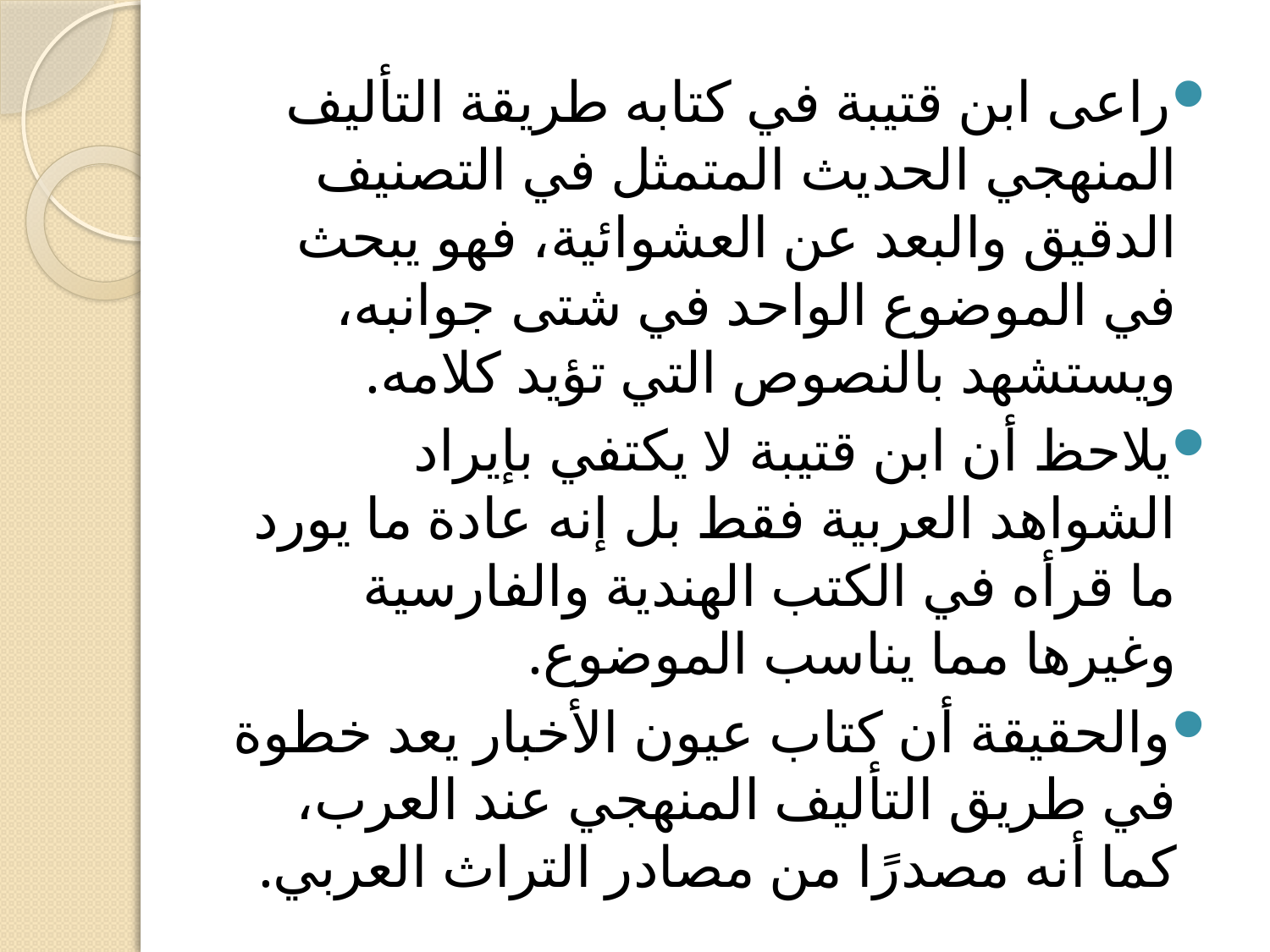

راعى ابن قتيبة في كتابه طريقة التأليف المنهجي الحديث المتمثل في التصنيف الدقيق والبعد عن العشوائية، فهو يبحث في الموضوع الواحد في شتى جوانبه، ويستشهد بالنصوص التي تؤيد كلامه.
يلاحظ أن ابن قتيبة لا يكتفي بإيراد الشواهد العربية فقط بل إنه عادة ما يورد ما قرأه في الكتب الهندية والفارسية وغيرها مما يناسب الموضوع.
والحقيقة أن كتاب عيون الأخبار يعد خطوة في طريق التأليف المنهجي عند العرب، كما أنه مصدرًا من مصادر التراث العربي.